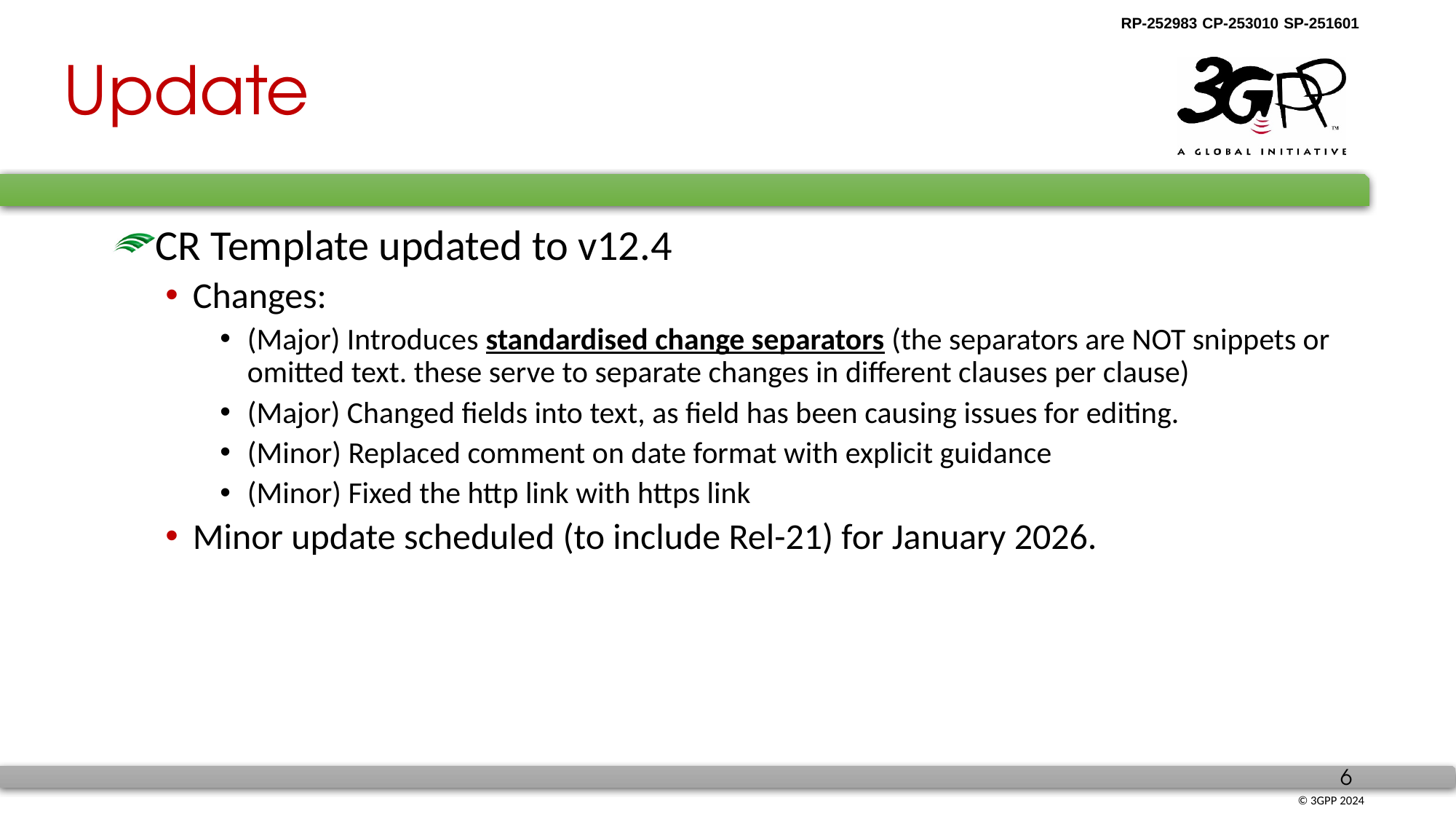

# Update
CR Template updated to v12.4
Changes:
(Major) Introduces standardised change separators (the separators are NOT snippets or omitted text. these serve to separate changes in different clauses per clause)
(Major) Changed fields into text, as field has been causing issues for editing.
(Minor) Replaced comment on date format with explicit guidance
(Minor) Fixed the http link with https link
Minor update scheduled (to include Rel-21) for January 2026.